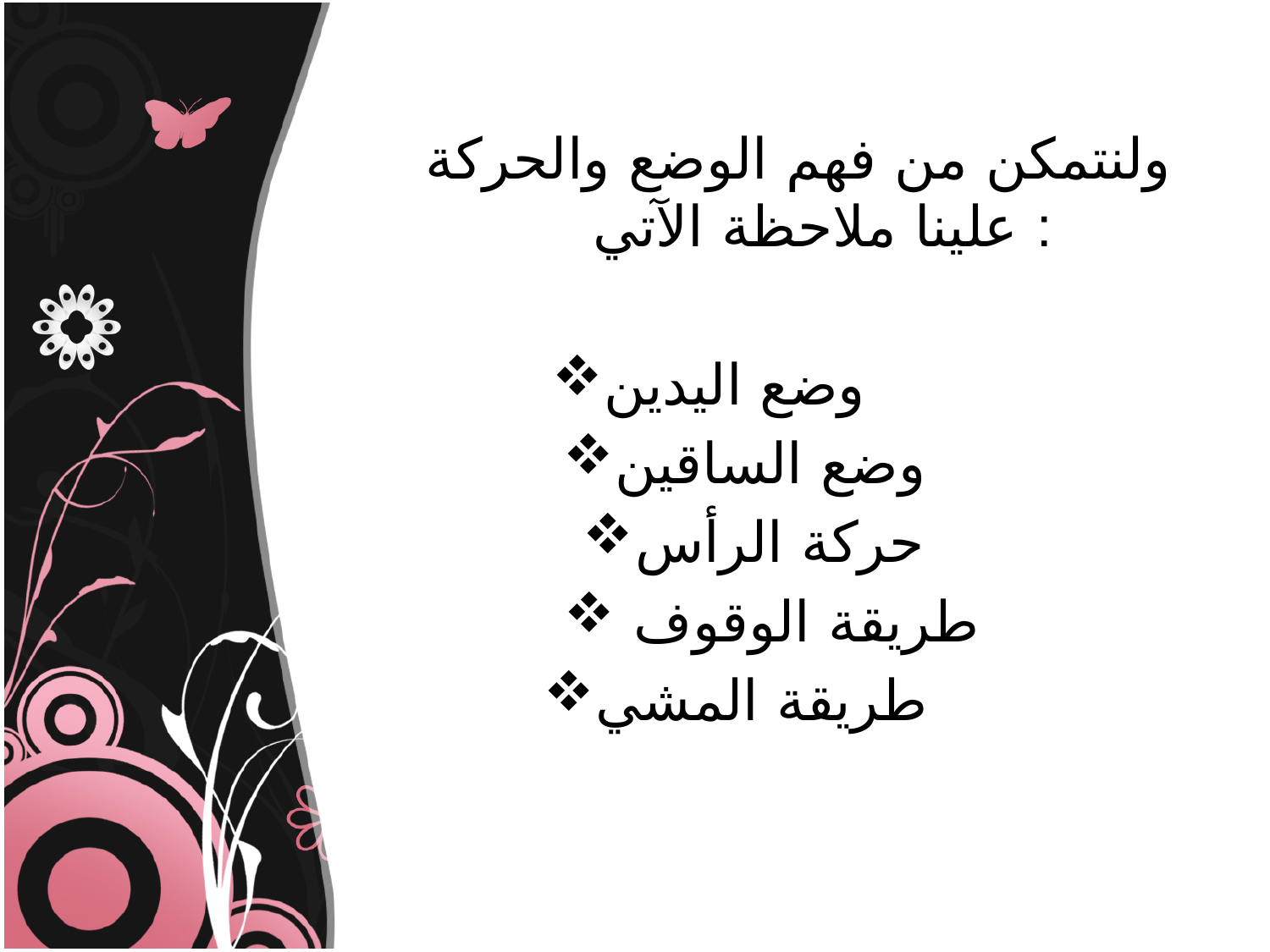

ولنتمكن من فهم الوضع والحركة علينا ملاحظة الآتي :

وضع اليدين
وضع الساقين
حركة الرأس
 طريقة الوقوف
طريقة المشي